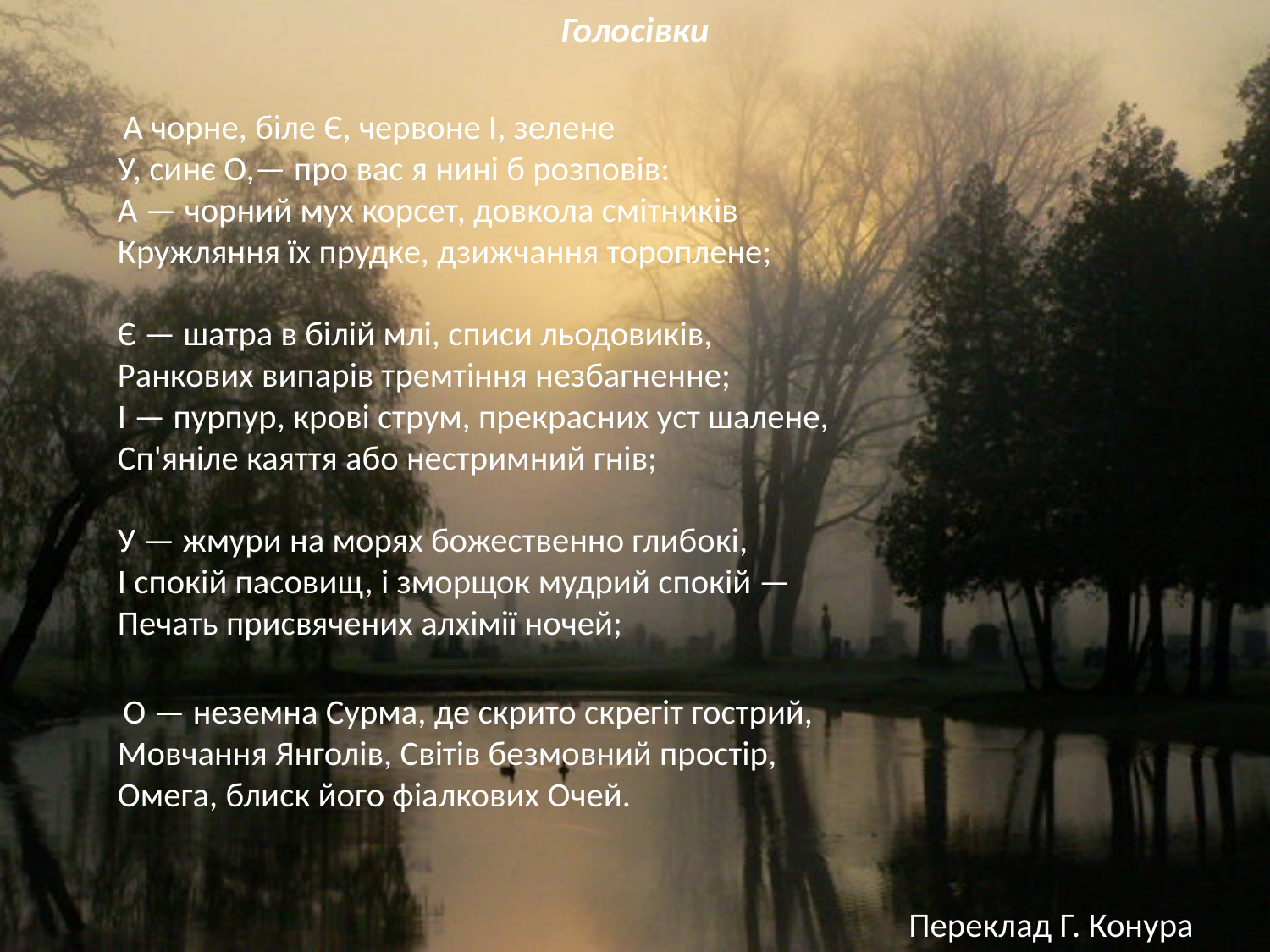

Голосівки

      А чорне, біле Є, червоне І, зелене
У, синє О,— про вас я нині б розповів:
А — чорний мух корсет, довкола смітників
Кружляння їх прудке, дзижчання тороплене;
Є — шатра в білій млі, списи льодовиків,
Ранкових випарів тремтіння незбагненне;
І — пурпур, крові струм, прекрасних уст шалене,
Сп'яніле каяття або нестримний гнів;
У — жмури на морях божественно глибокі,
І спокій пасовищ, і зморщок мудрий спокій —
Печать присвячених алхімії ночей;
      О — неземна Сурма, де скрито скрегіт гострий,
Мовчання Янголів, Світів безмовний простір,
Омега, блиск його фіалкових Очей.
Переклад Г. Конура